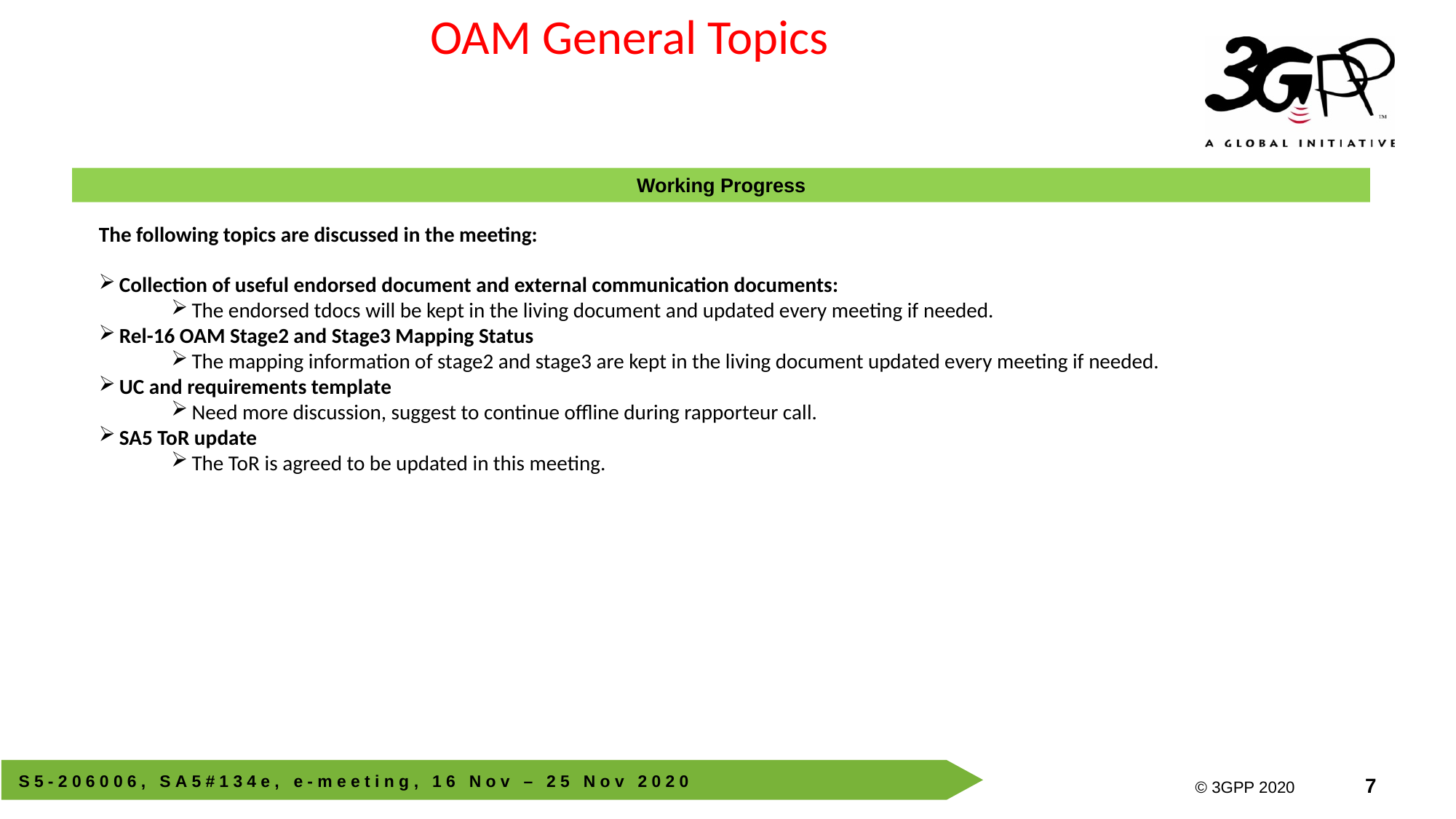

OAM General Topics
Working Progress
The following topics are discussed in the meeting:

Collection of useful endorsed document and external communication documents:
The endorsed tdocs will be kept in the living document and updated every meeting if needed.
Rel-16 OAM Stage2 and Stage3 Mapping Status
The mapping information of stage2 and stage3 are kept in the living document updated every meeting if needed.
UC and requirements template
Need more discussion, suggest to continue offline during rapporteur call.
SA5 ToR update
The ToR is agreed to be updated in this meeting.